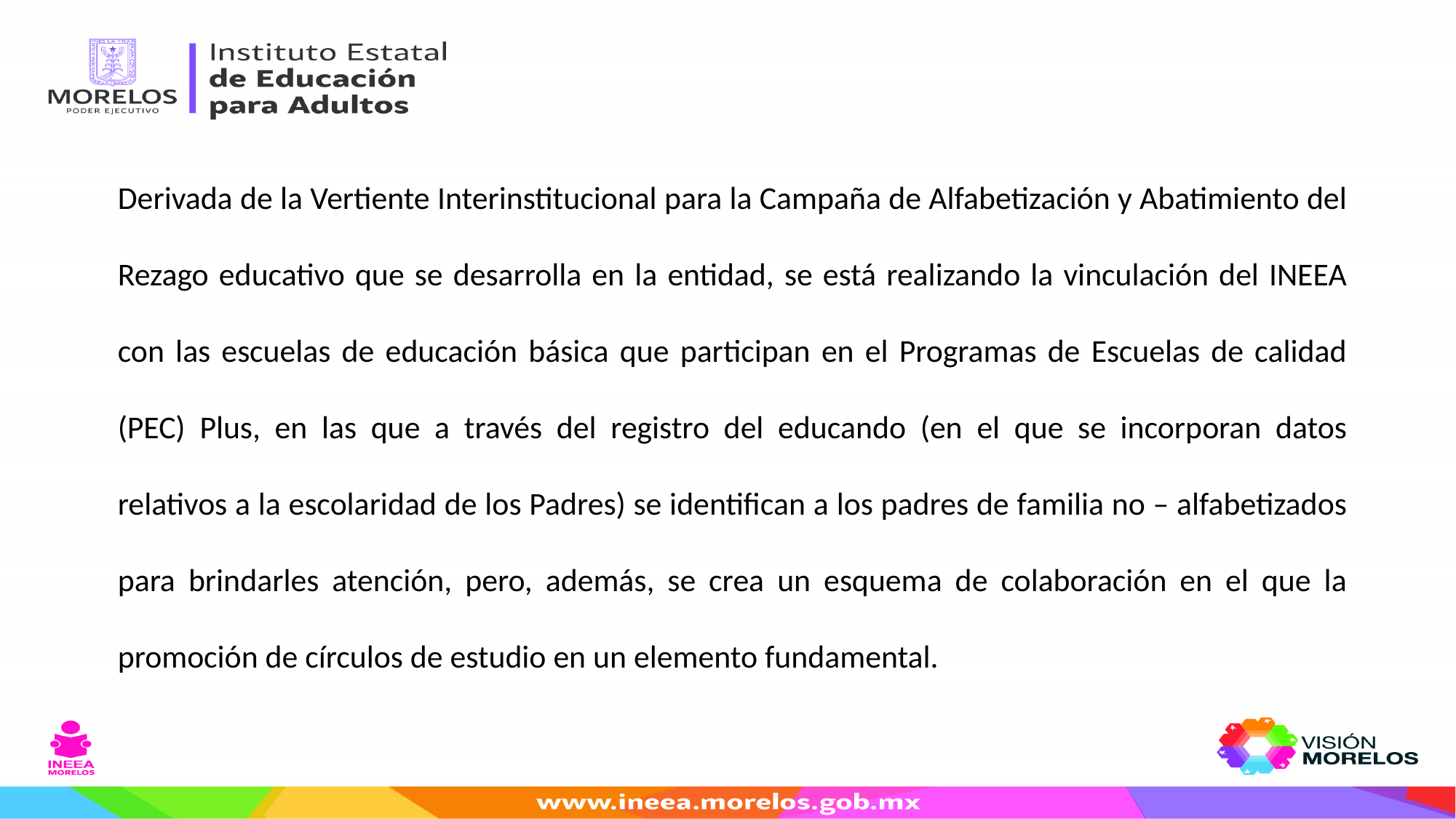

Derivada de la Vertiente Interinstitucional para la Campaña de Alfabetización y Abatimiento del Rezago educativo que se desarrolla en la entidad, se está realizando la vinculación del INEEA con las escuelas de educación básica que participan en el Programas de Escuelas de calidad (PEC) Plus, en las que a través del registro del educando (en el que se incorporan datos relativos a la escolaridad de los Padres) se identifican a los padres de familia no – alfabetizados para brindarles atención, pero, además, se crea un esquema de colaboración en el que la promoción de círculos de estudio en un elemento fundamental.